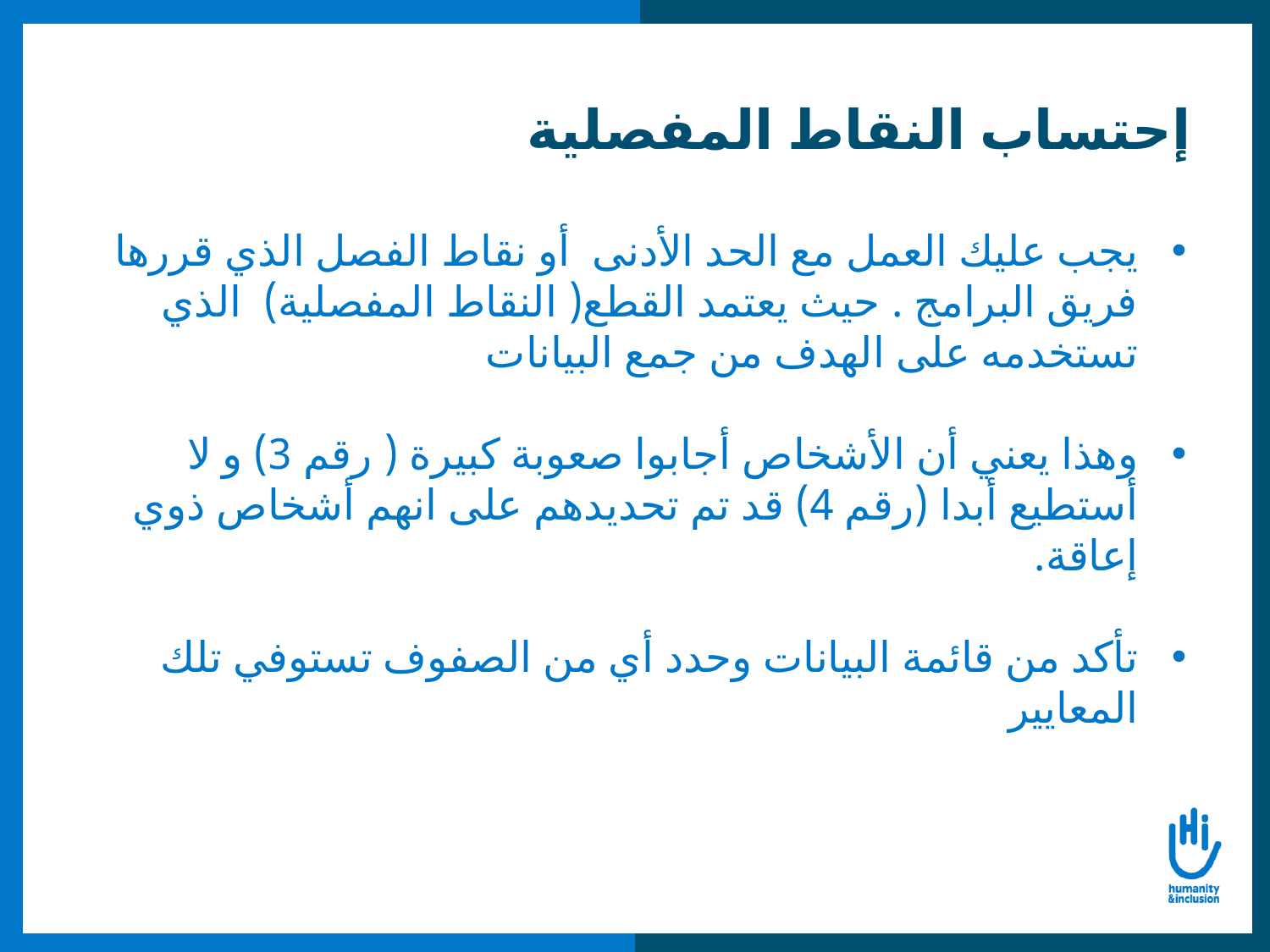

# إحتساب النقاط المفصلية
يجب عليك العمل مع الحد الأدنى  أو نقاط الفصل الذي قررها فريق البرامج . حيث يعتمد القطع( النقاط المفصلية)  الذي تستخدمه على الهدف من جمع البيانات

وهذا يعني أن الأشخاص أجابوا صعوبة كبيرة ( رقم 3) و لا أستطيع أبدا (رقم 4) قد تم تحديدهم على انهم أشخاص ذوي إعاقة.

تأكد من قائمة البيانات وحدد أي من الصفوف تستوفي تلك المعايير